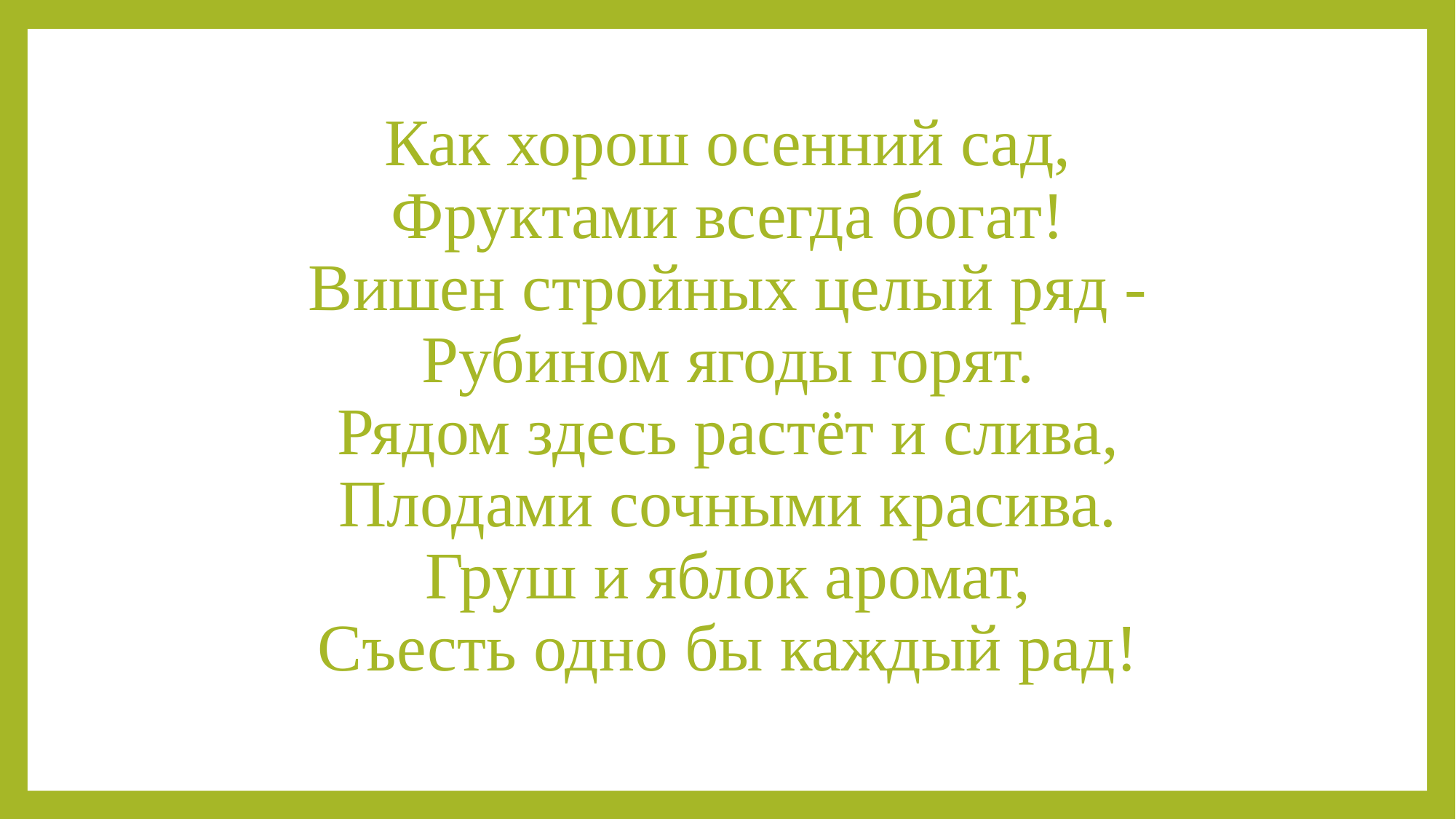

Как хорош осенний сад,
Фруктами всегда богат!
Вишен стройных целый ряд -
Рубином ягоды горят.
Рядом здесь растёт и слива,
Плодами сочными красива.
Груш и яблок аромат,
Съесть одно бы каждый рад!
#